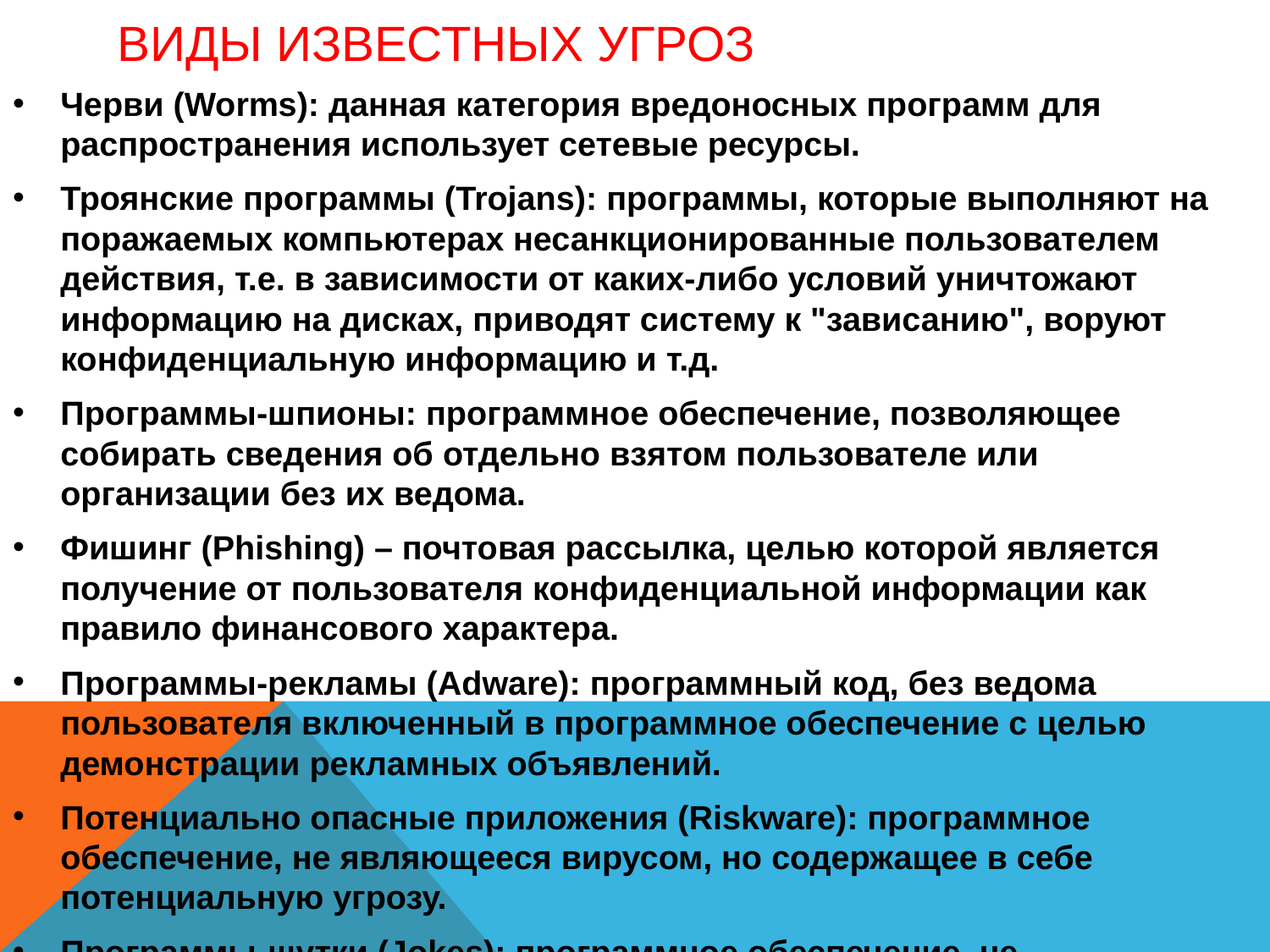

# Виды известных угроз
Черви (Worms): данная категория вредоносных программ для распространения использует сетевые ресурсы.
Троянские программы (Trojans): программы, которые выполняют на поражаемых компьютерах несанкционированные пользователем действия, т.е. в зависимости от каких-либо условий уничтожают информацию на дисках, приводят систему к "зависанию", воруют конфиденциальную информацию и т.д.
Программы-шпионы: программное обеспечение, позволяющее собирать сведения об отдельно взятом пользователе или организации без их ведома.
Фишинг (Phishing) – почтовая рассылка, целью которой является получение от пользователя конфиденциальной информации как правило финансового характера.
Программы-рекламы (Adware): программный код, без ведома пользователя включенный в программное обеспечение с целью демонстрации рекламных объявлений.
Потенциально опасные приложения (Riskware): программное обеспечение, не являющееся вирусом, но содержащее в себе потенциальную угрозу.
Программы-шутки (Jokes): программное обеспечение, не причиняющее компьютеру какого-либо прямого вреда, но выводящее сообщения о том, что такой вред уже причинен, либо будет причинен при каких-либо условиях.